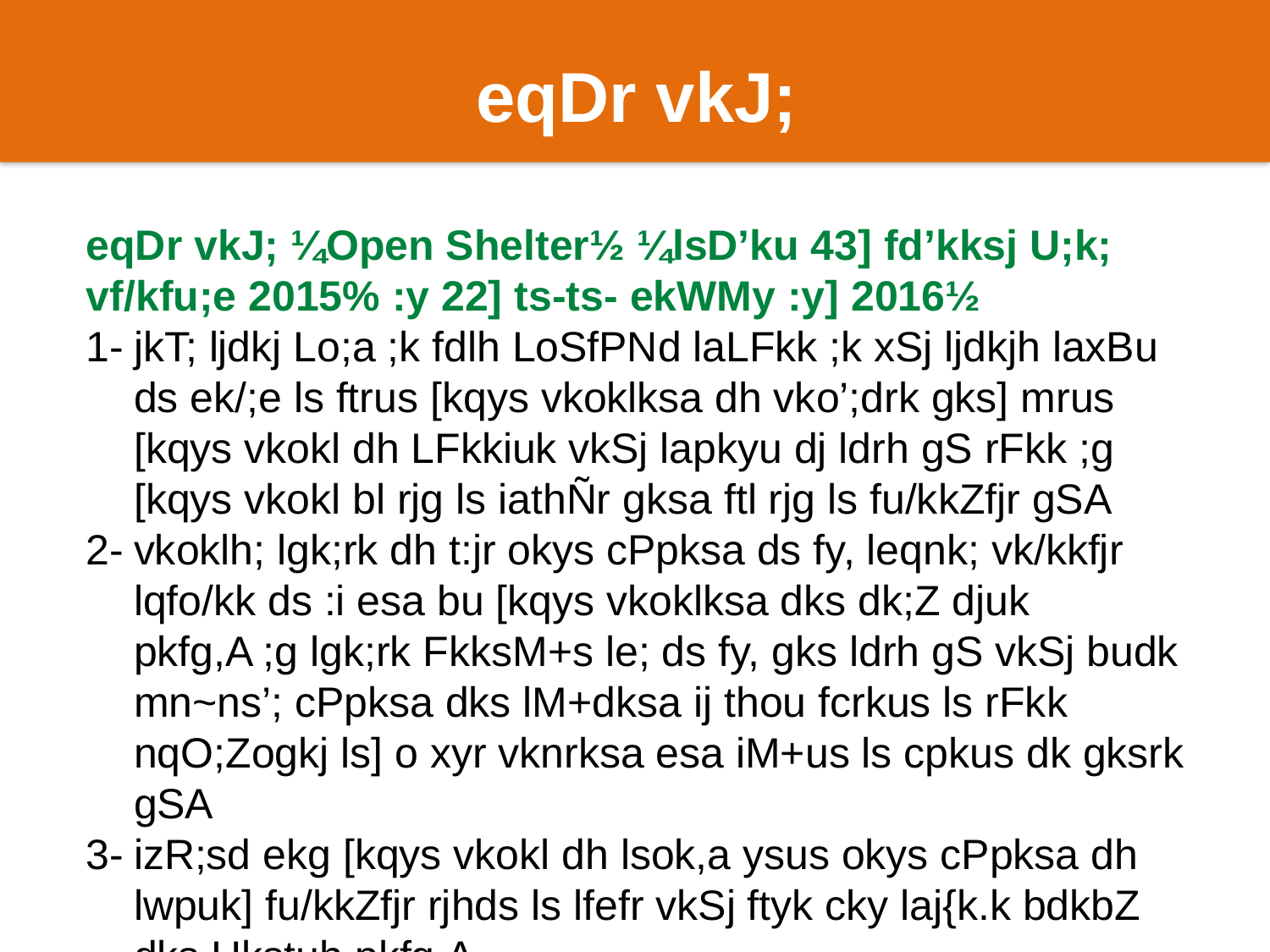

eqDr vkJ;
eqDr vkJ; ¼Open Shelter½ ¼lsD’ku 43] fd’kksj U;k; vf/kfu;e 2015% :y 22] ts-ts- ekWMy :y] 2016½
1-	jkT; ljdkj Lo;a ;k fdlh LoSfPNd laLFkk ;k xSj ljdkjh laxBu ds ek/;e ls ftrus [kqys vkoklksa dh vko’;drk gks] mrus [kqys vkokl dh LFkkiuk vkSj lapkyu dj ldrh gS rFkk ;g [kqys vkokl bl rjg ls iathÑr gksa ftl rjg ls fu/kkZfjr gSA
2-	vkoklh; lgk;rk dh t:jr okys cPpksa ds fy, leqnk; vk/kkfjr lqfo/kk ds :i esa bu [kqys vkoklksa dks dk;Z djuk pkfg,A ;g lgk;rk FkksM+s le; ds fy, gks ldrh gS vkSj budk mn~ns’; cPpksa dks lM+dksa ij thou fcrkus ls rFkk nqO;Zogkj ls] o xyr vknrksa esa iM+us ls cpkus dk gksrk gSA
3-	izR;sd ekg [kqys vkokl dh lsok,a ysus okys cPpksa dh lwpuk] fu/kkZfjr rjhds ls lfefr vkSj ftyk cky laj{k.k bdkbZ dks Hkstuh pkfg,A